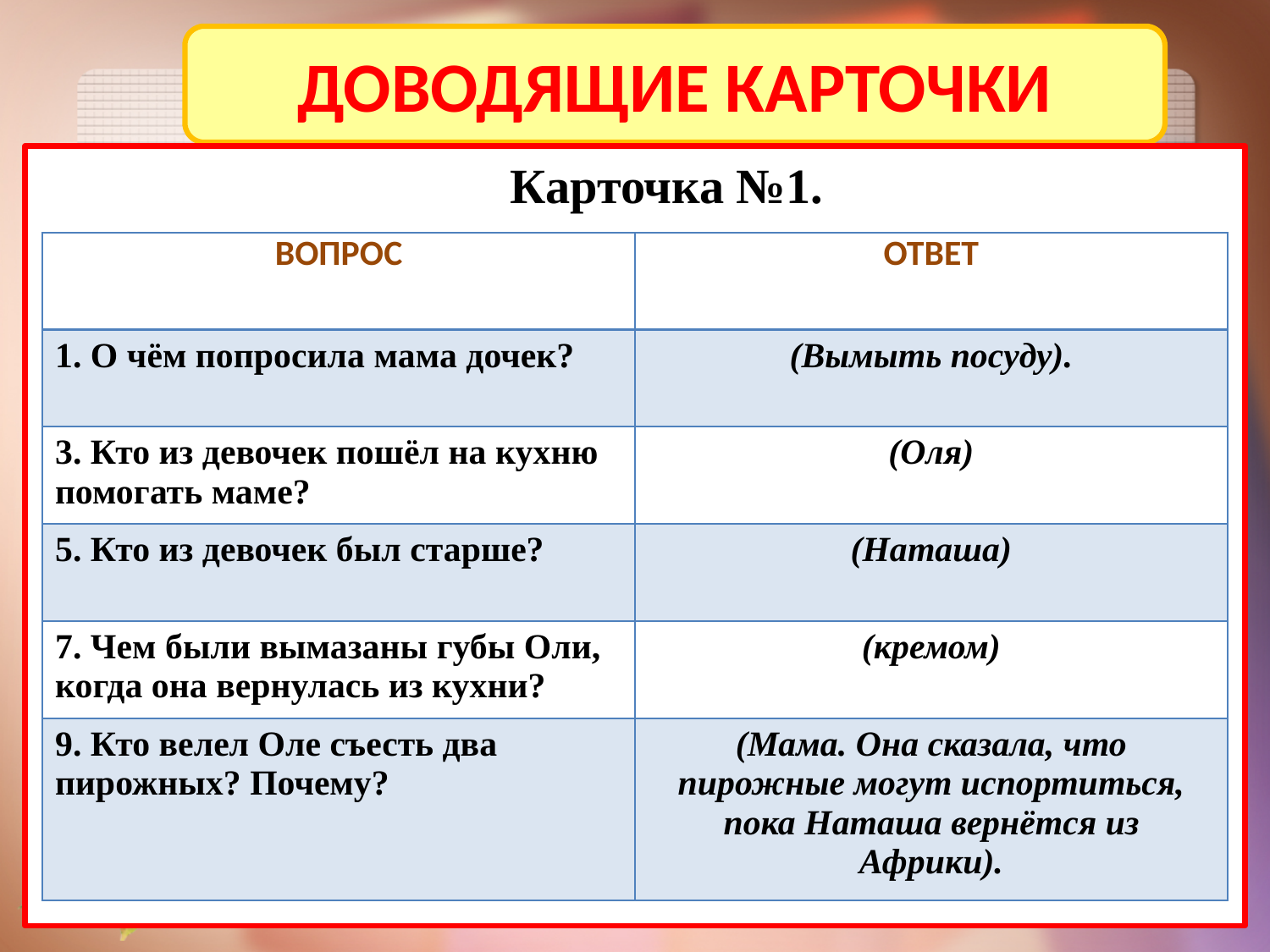

ДОВОДЯЩИЕ КАРТОЧКИ
Витамин А.

Карточка №1.
| ВОПРОС | ОТВЕТ |
| --- | --- |
| 1. О чём попросила мама дочек? | (Вымыть посуду). |
| 3. Кто из девочек пошёл на кухню помогать маме? | (Оля) |
| 5. Кто из девочек был старше? | (Наташа) |
| 7. Чем были вымазаны губы Оли, когда она вернулась из кухни? | (кремом) |
| 9. Кто велел Оле съесть два пирожных? Почему? | (Мама. Она сказала, что пирожные могут испортиться, пока Наташа вернётся из Африки). |